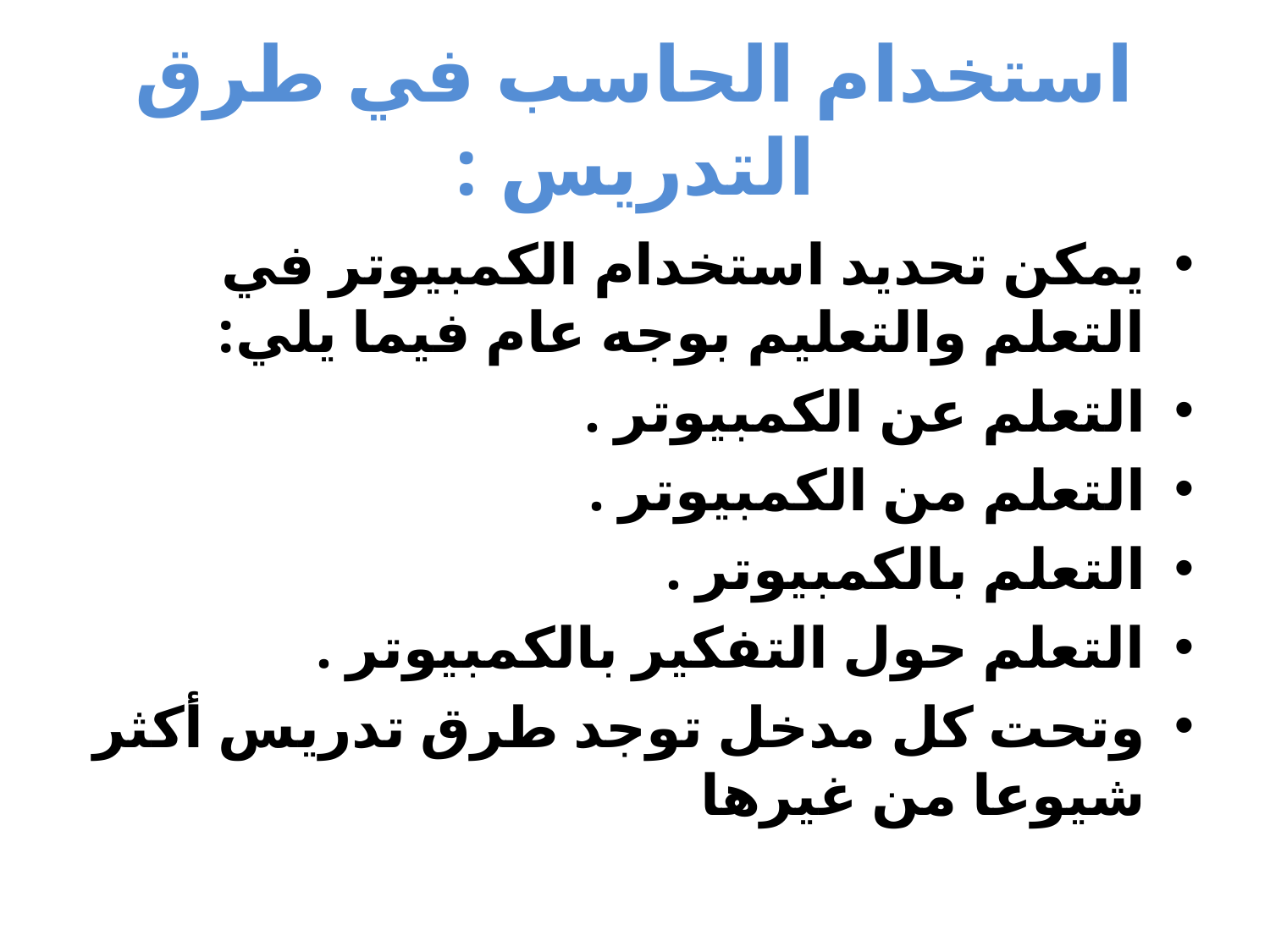

# استخدام الحاسب في طرق التدريس :
يمكن تحديد استخدام الكمبيوتر في التعلم والتعليم بوجه عام فيما يلي:
التعلم عن الكمبيوتر .
التعلم من الكمبيوتر .
التعلم بالكمبيوتر .
التعلم حول التفكير بالكمبيوتر .
وتحت كل مدخل توجد طرق تدريس أكثر شيوعا من غيرها